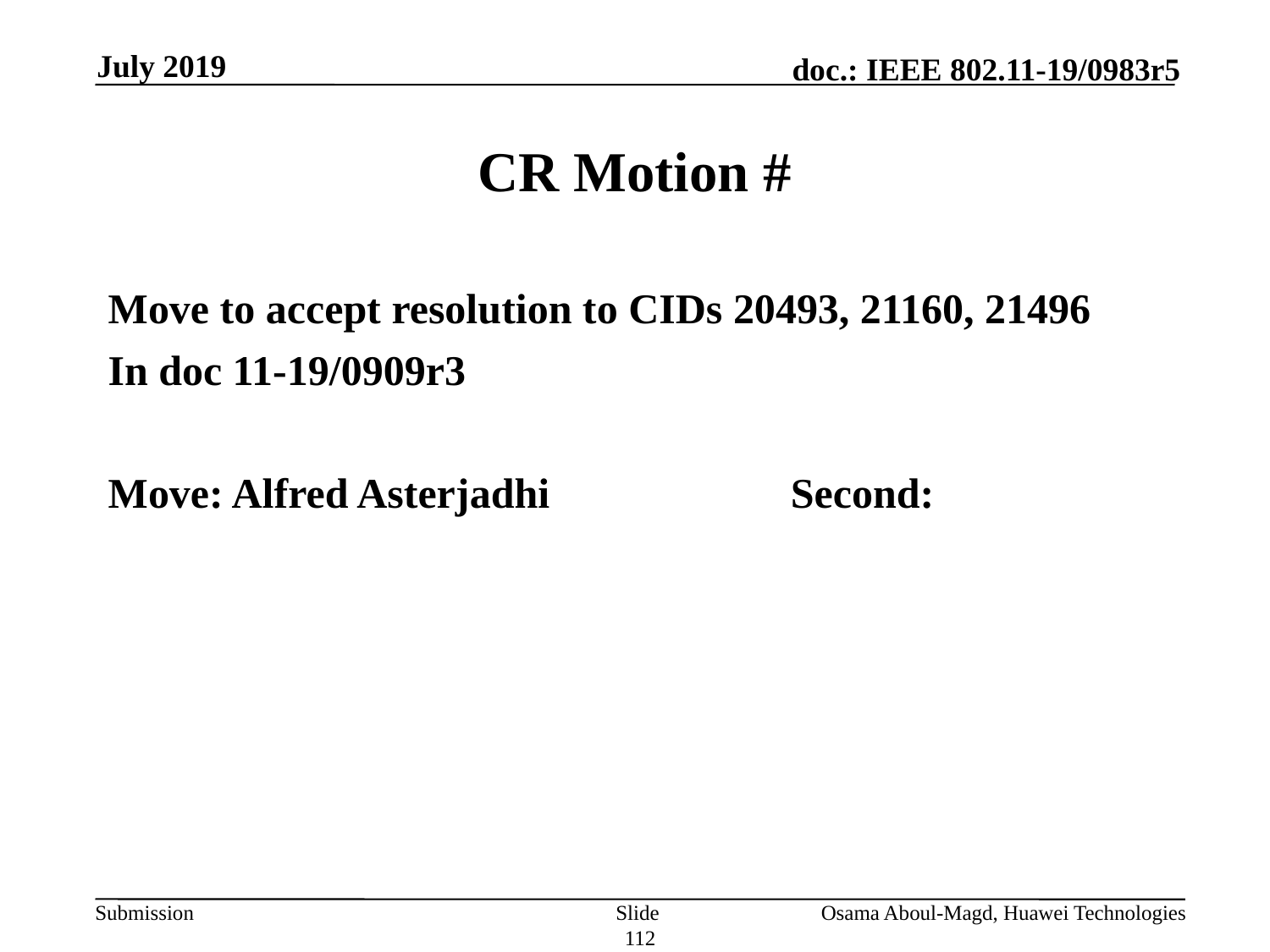

July 2019
# CR Motion #
Move to accept resolution to CIDs 20493, 21160, 21496
In doc 11-19/0909r3

Move: Alfred Asterjadhi		Second:
Slide 112
Osama Aboul-Magd, Huawei Technologies